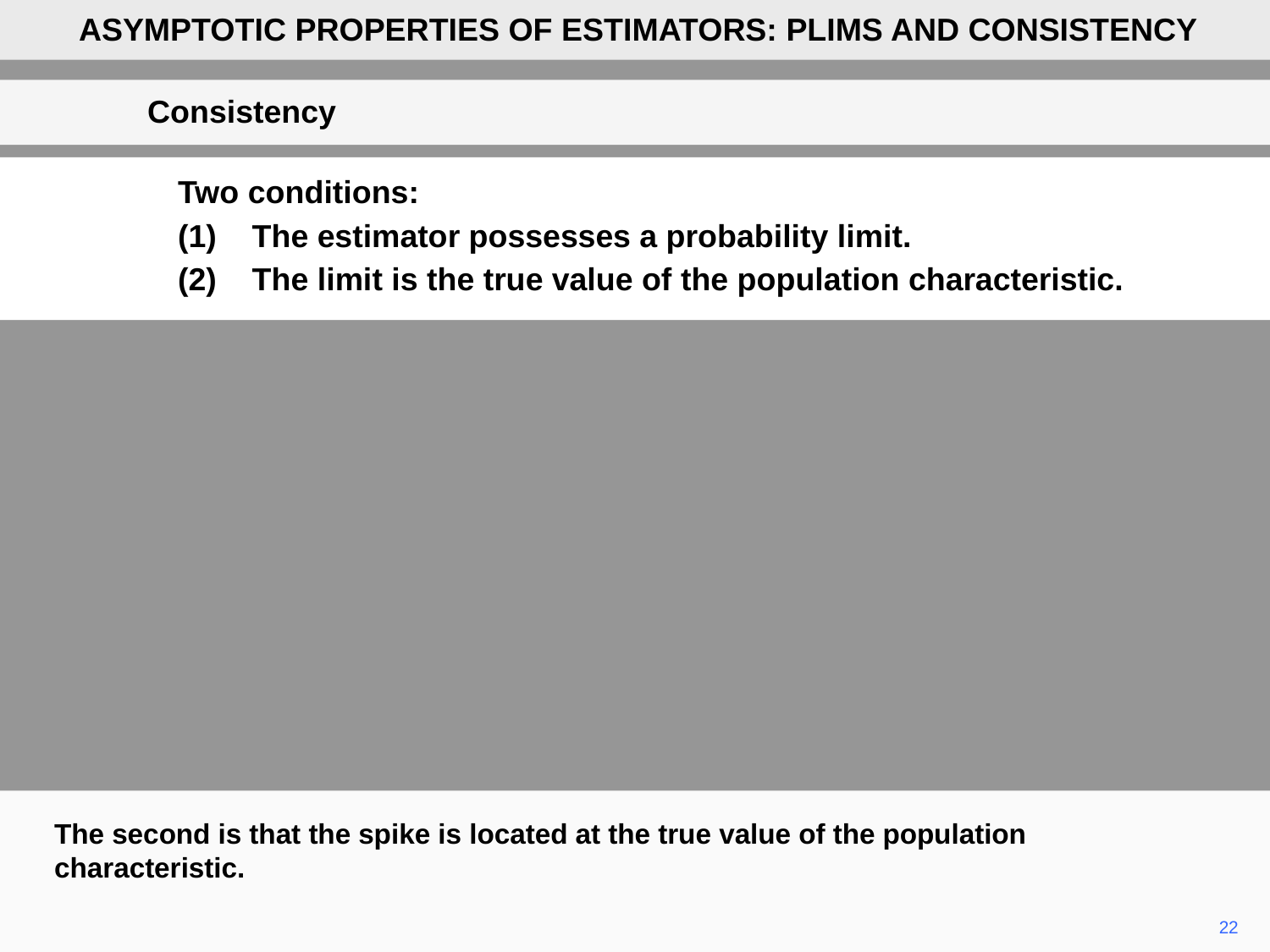

ASYMPTOTIC PROPERTIES OF ESTIMATORS: PLIMS AND CONSISTENCY

Consistency

Two conditions:
(1)	The estimator possesses a probability limit.
(2)	The limit is the true value of the population characteristic.

The second is that the spike is located at the true value of the population characteristic.

22